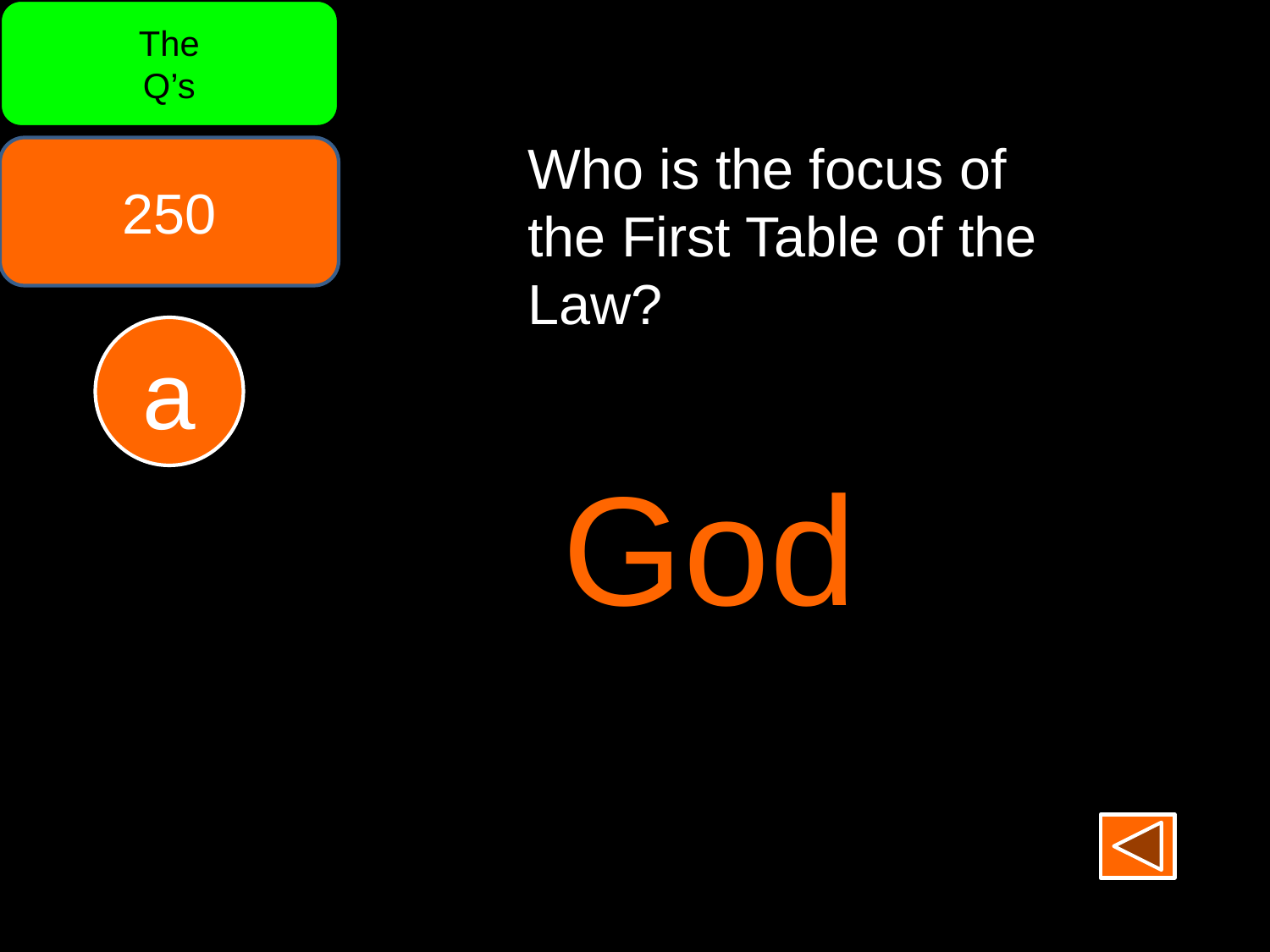

The
Q’s
Who is the focus of
the First Table of the
Law?
250
a
God